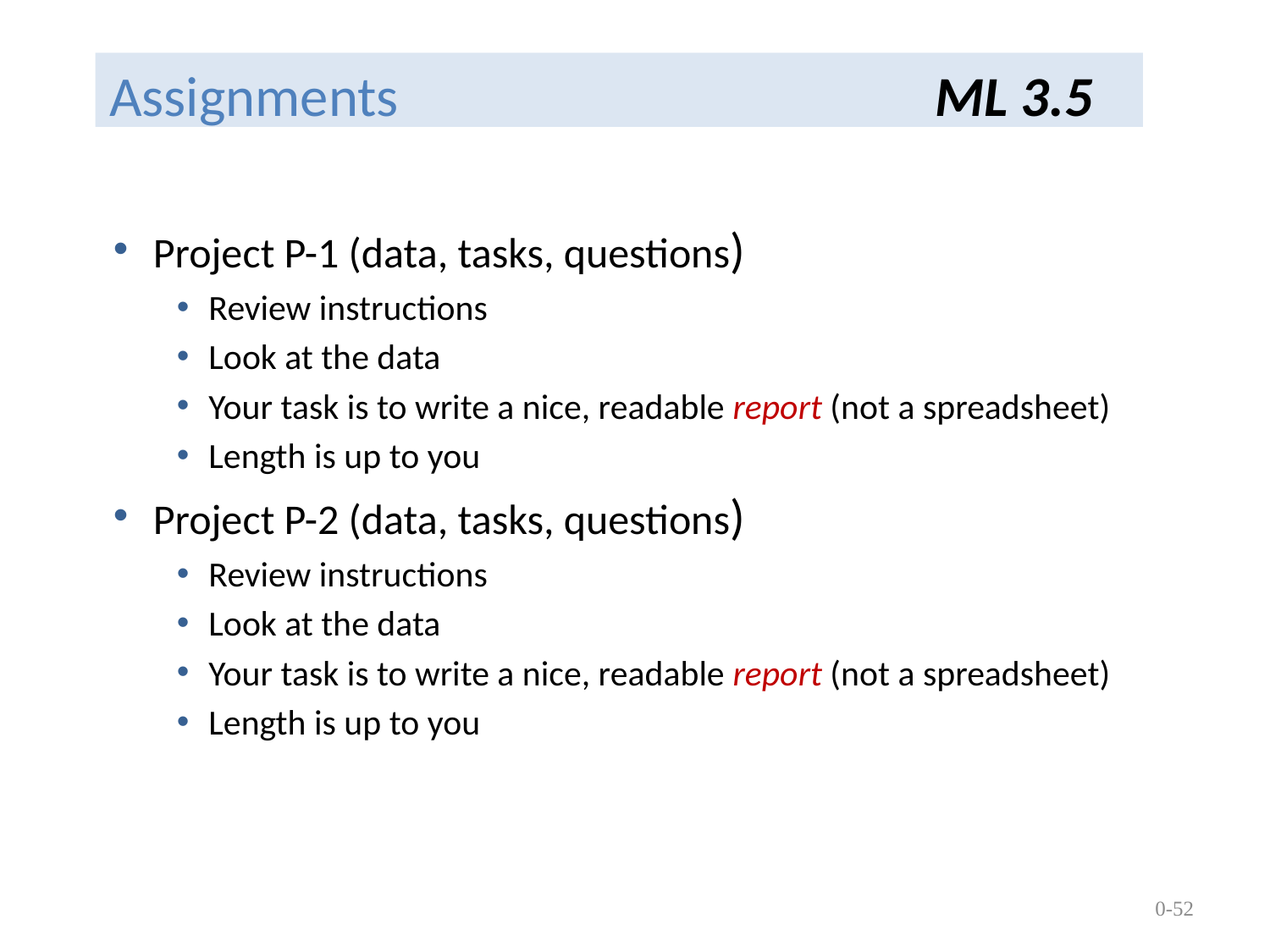

# Assignments	                                   ML 3.5
Project P-1 (data, tasks, questions)
Review instructions
Look at the data
Your task is to write a nice, readable report (not a spreadsheet)
Length is up to you
Project P-2 (data, tasks, questions)
Review instructions
Look at the data
Your task is to write a nice, readable report (not a spreadsheet)
Length is up to you

0-52